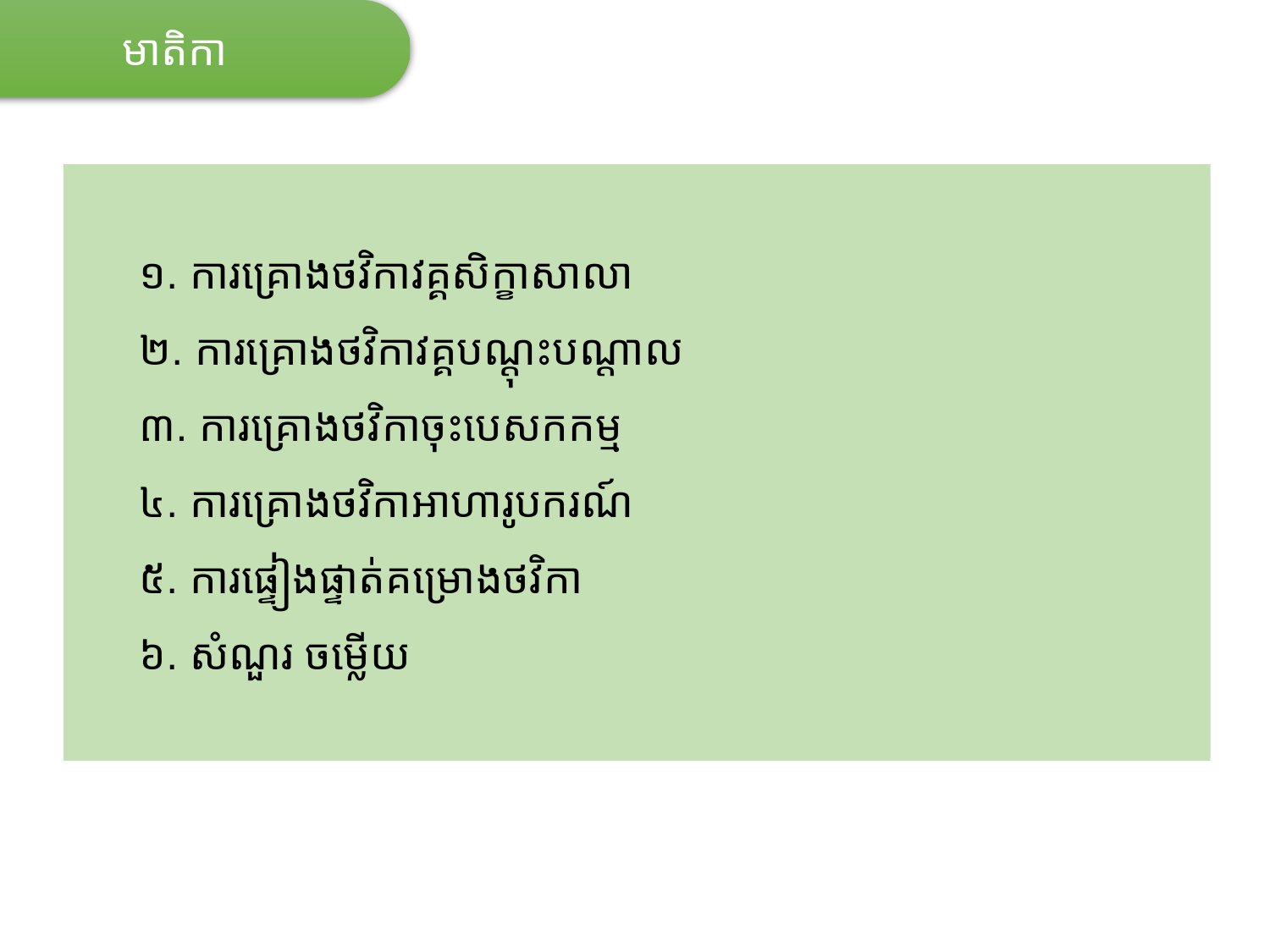

មាតិកា

១. ការគ្រោងថវិកាវគ្គសិក្ខាសាលា
២. ការគ្រោងថវិកាវគ្គបណ្ដុះបណ្ដាល
៣. ការគ្រោងថវិកាចុះបេសកកម្ម
៤. ការគ្រោងថវិកាអាហារូបករណ៍
៥. ការផ្ទៀងផ្ទាត់គម្រោងថវិកា
៦. សំណួរ ចម្លើយ